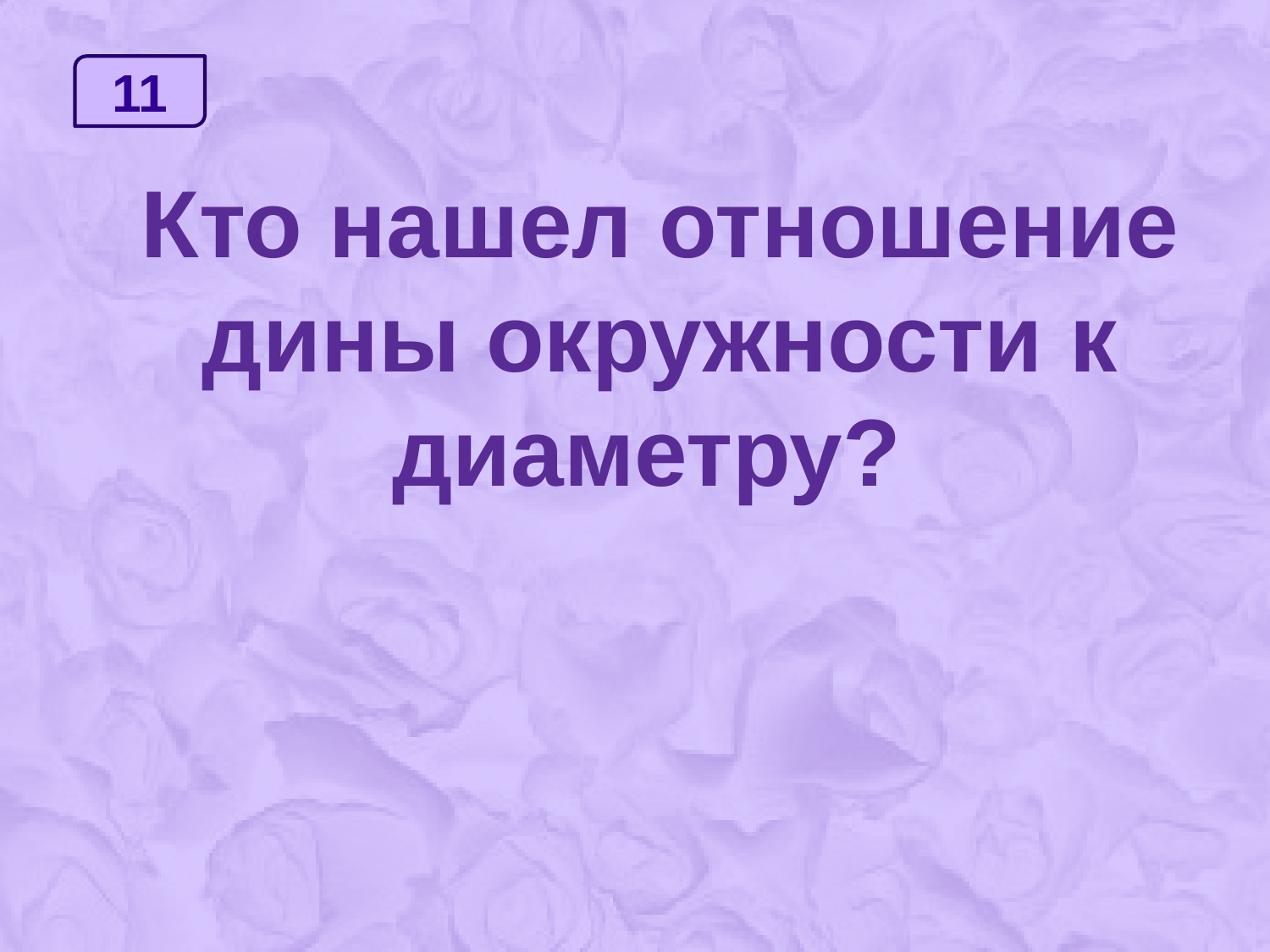

11
Кто нашел отношение дины окружности к диаметру?